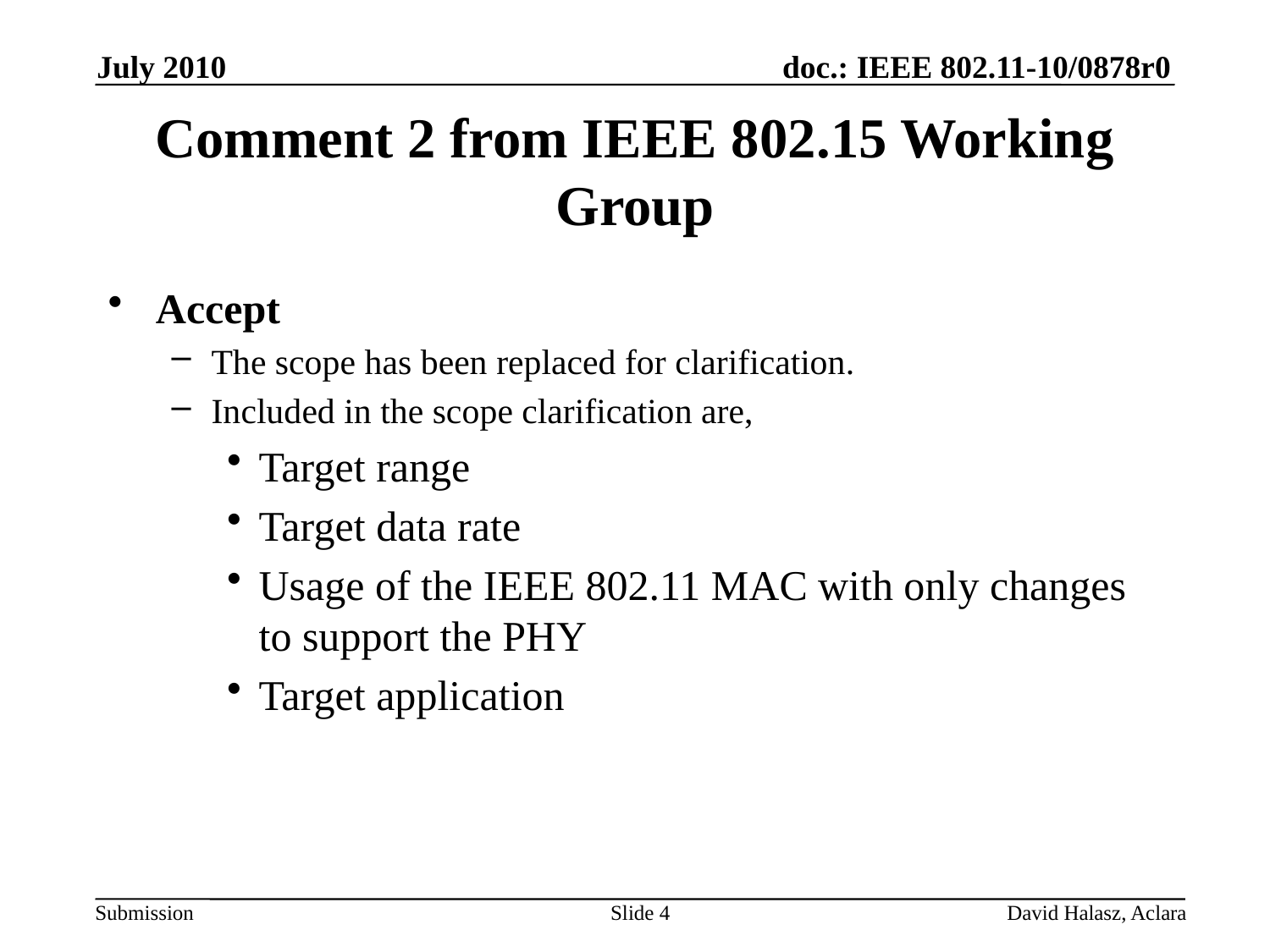

July 2010
# Comment 2 from IEEE 802.15 Working Group
Accept
The scope has been replaced for clarification.
Included in the scope clarification are,
Target range
Target data rate
Usage of the IEEE 802.11 MAC with only changes to support the PHY
Target application
Slide 4
David Halasz, Aclara